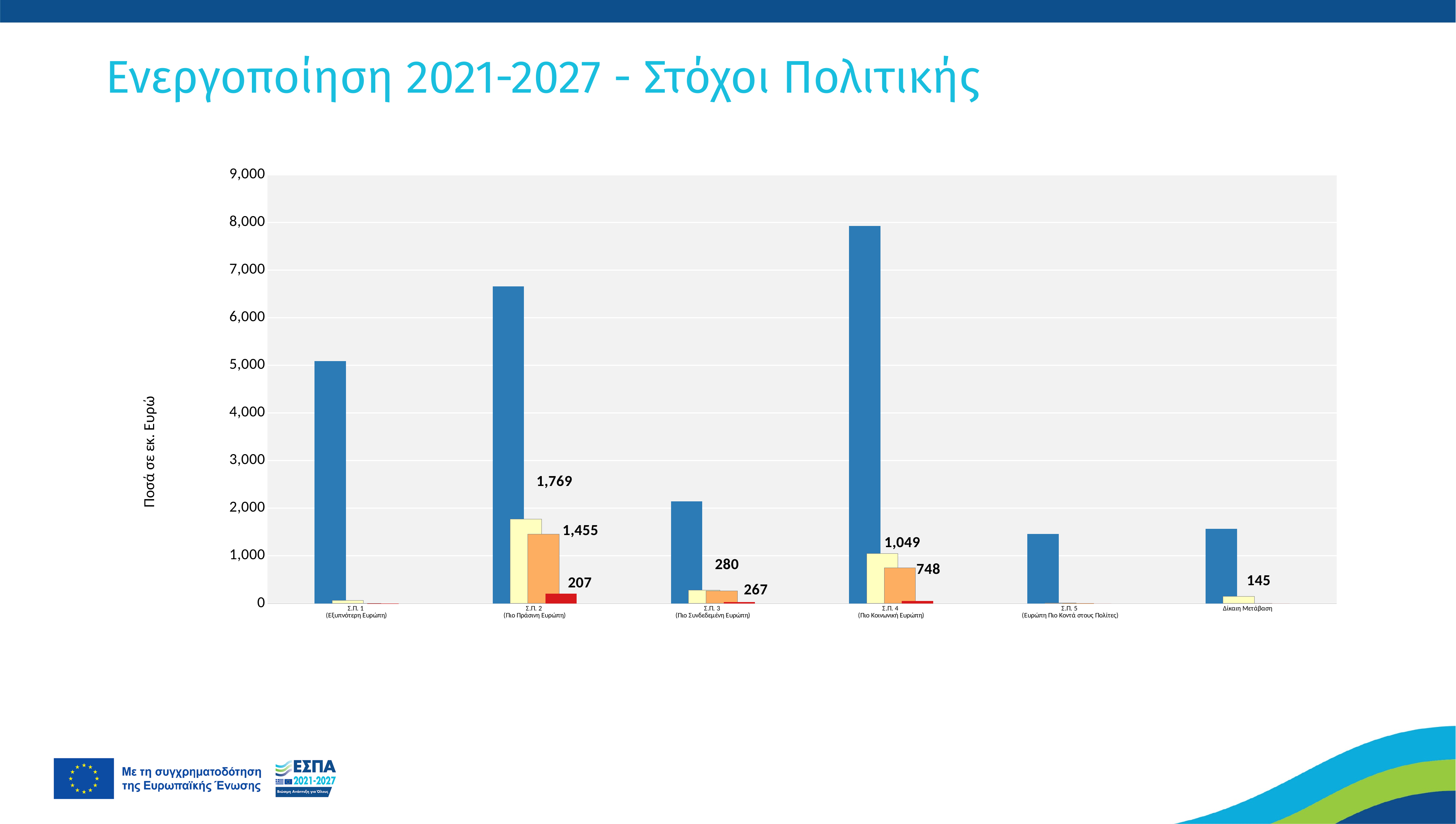

# Ενεργοποίηση 2021-2027 - Στόχοι Πολιτικής

### Chart

| Category | ΔΕΣΜΕΥΣΕΙΣ | ΕΝΤΑΞΕΙΣ | ΣΥΜΒΑΣΕΙΣ | ΠΛΗΡΩΜΕΣ |
|---|---|---|---|---|
| Σ.Π. 1
(Εξυπνότερη Ευρώπη) | 5085.431164 | 63.73988405 | 4.44224188 | 0.6933067199999999 |
| Σ.Π. 2
(Πιο Πράσινη Ευρώπη) | 6654.513292 | 1768.98780098 | 1455.1784770499999 | 206.65326245 |
| Σ.Π. 3
(Πιο Συνδεδεμένη Ευρώπη) | 2141.996185 | 280.37025425 | 267.33728948 | 30.90350893 |
| Σ.Π. 4
(Πιο Κοινωνική Ευρώπη) | 7927.700708 | 1049.2205003200002 | 747.61493268 | 50.64428353 |
| Σ.Π. 5
 (Ευρώπη Πιο Κοντά στους Πολίτες) | 1461.636648 | 13.275039640000001 | 0.44217 | 0.0 |
| Δίκαιη Μετάβαση | 1564.5552 | 144.8123605 | 0.0 | 0.0 |